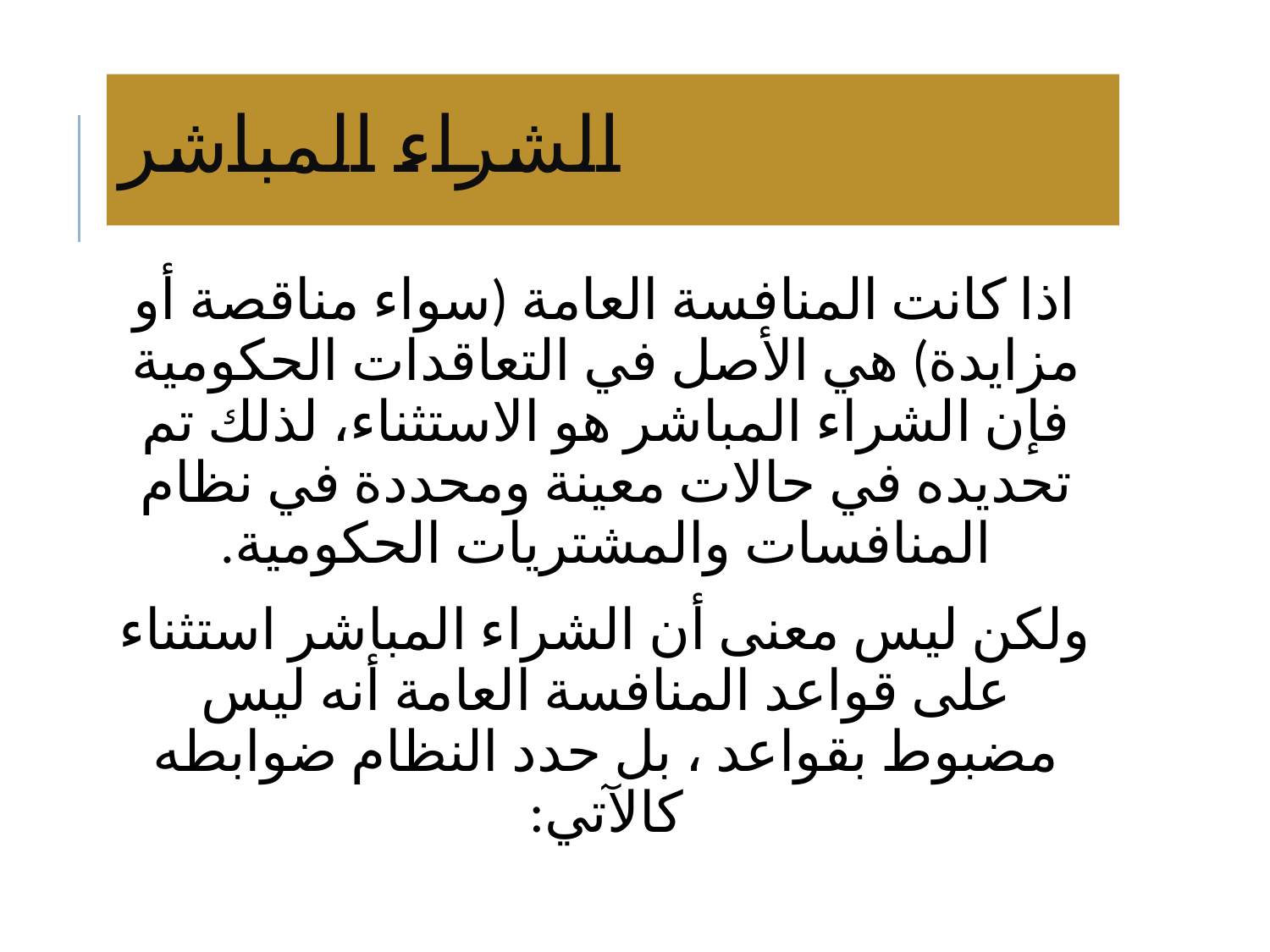

# الشراء المباشر
اذا كانت المنافسة العامة (سواء مناقصة أو مزايدة) هي الأصل في التعاقدات الحكومية فإن الشراء المباشر هو الاستثناء، لذلك تم تحديده في حالات معينة ومحددة في نظام المنافسات والمشتريات الحكومية.
ولكن ليس معنى أن الشراء المباشر استثناء على قواعد المنافسة العامة أنه ليس مضبوط بقواعد ، بل حدد النظام ضوابطه كالآتي: